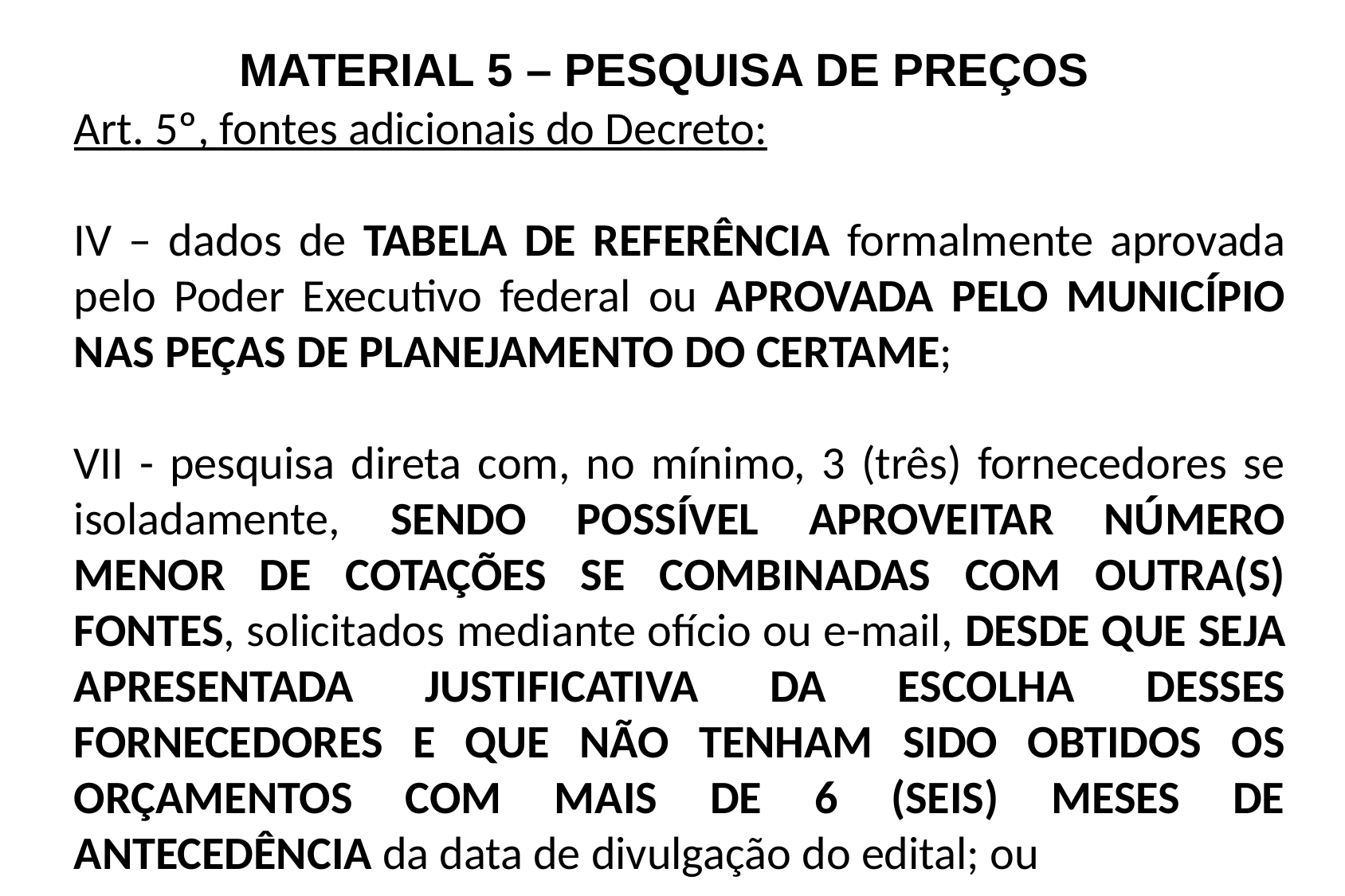

MATERIAL 5 – PESQUISA DE PREÇOS
Art. 5º, fontes adicionais do Decreto:

IV – dados de TABELA DE REFERÊNCIA formalmente aprovada pelo Poder Executivo federal ou APROVADA PELO MUNICÍPIO NAS PEÇAS DE PLANEJAMENTO DO CERTAME;

VII - pesquisa direta com, no mínimo, 3 (três) fornecedores se isoladamente, SENDO POSSÍVEL APROVEITAR NÚMERO MENOR DE COTAÇÕES SE COMBINADAS COM OUTRA(S) FONTES, solicitados mediante ofício ou e-mail, DESDE QUE SEJA APRESENTADA JUSTIFICATIVA DA ESCOLHA DESSES FORNECEDORES E QUE NÃO TENHAM SIDO OBTIDOS OS ORÇAMENTOS COM MAIS DE 6 (SEIS) MESES DE ANTECEDÊNCIA da data de divulgação do edital; ou